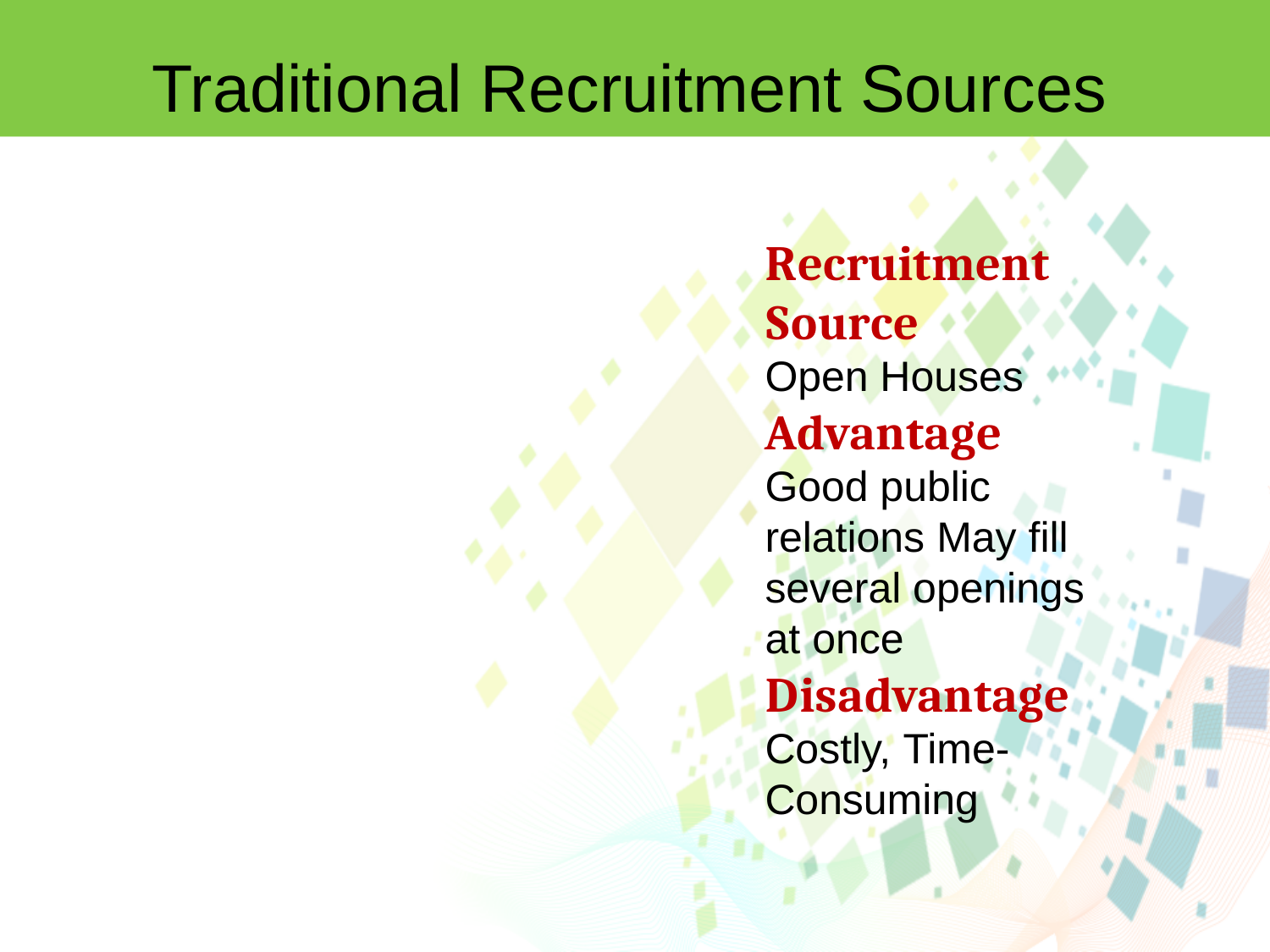

Traditional Recruitment Sources
Recruitment Source
Open Houses Advantage
Good public relations May fill several openings at once
Disadvantage
Costly, Time-Consuming